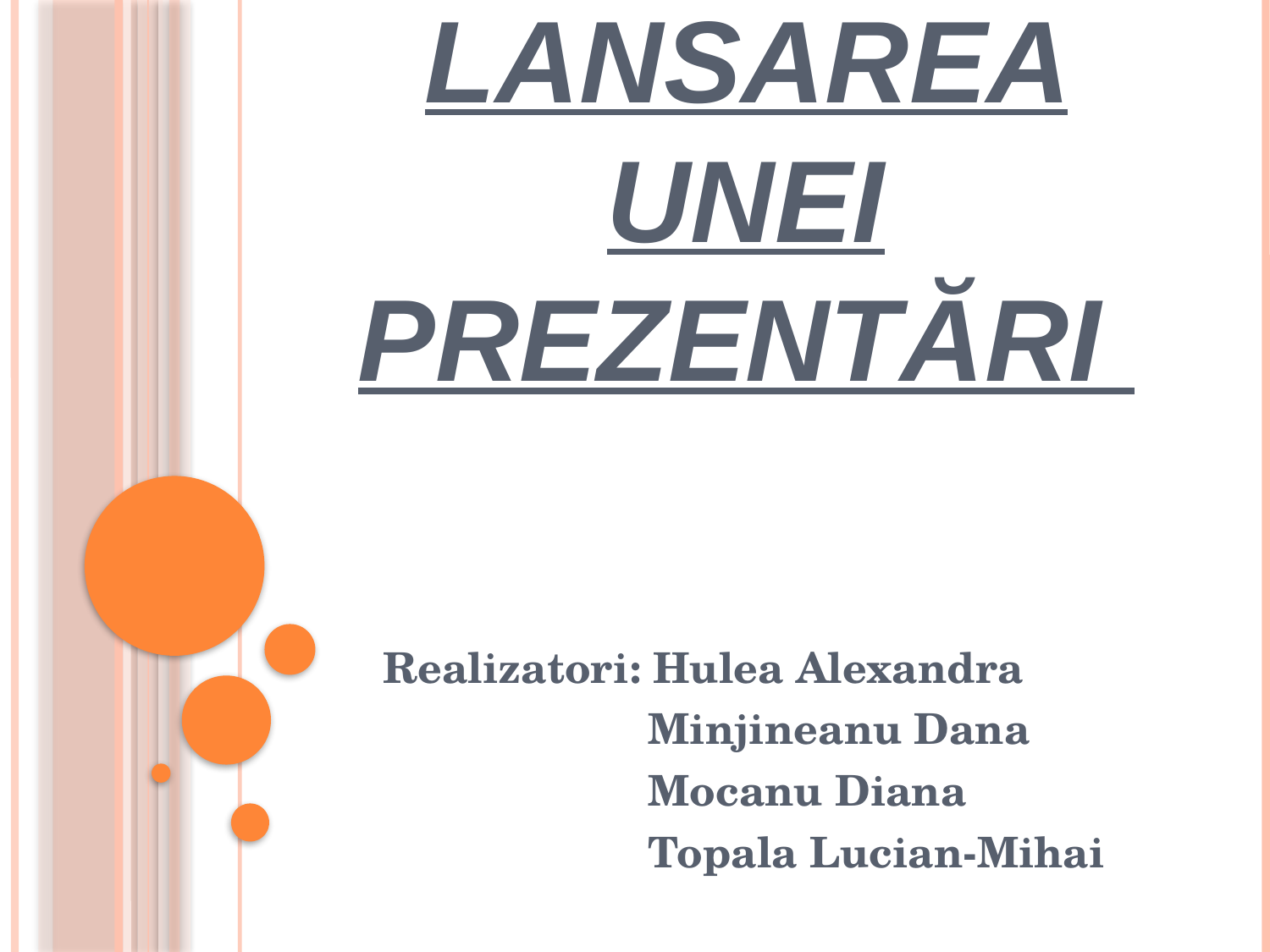

# Lansarea unei prezentări
Realizatori: Hulea Alexandra
                      Minjineanu Dana
                      Mocanu Diana
                      Topala Lucian-Mihai